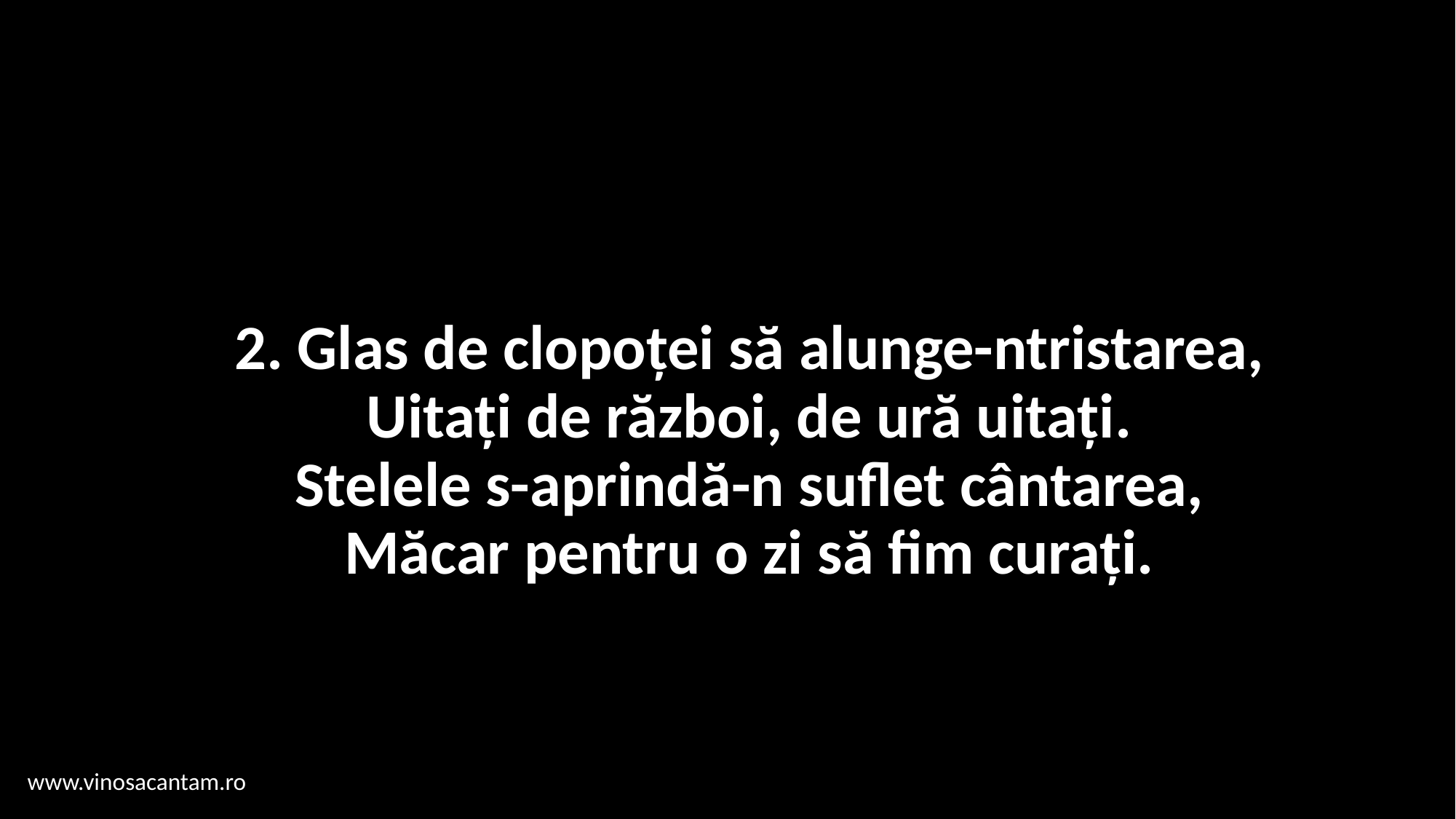

# 2. Glas de clopoței să alunge-ntristarea, Uitați de război, de ură uitați. Stelele s-aprindă-n suflet cântarea, Măcar pentru o zi să fim curați.
www.vinosacantam.ro